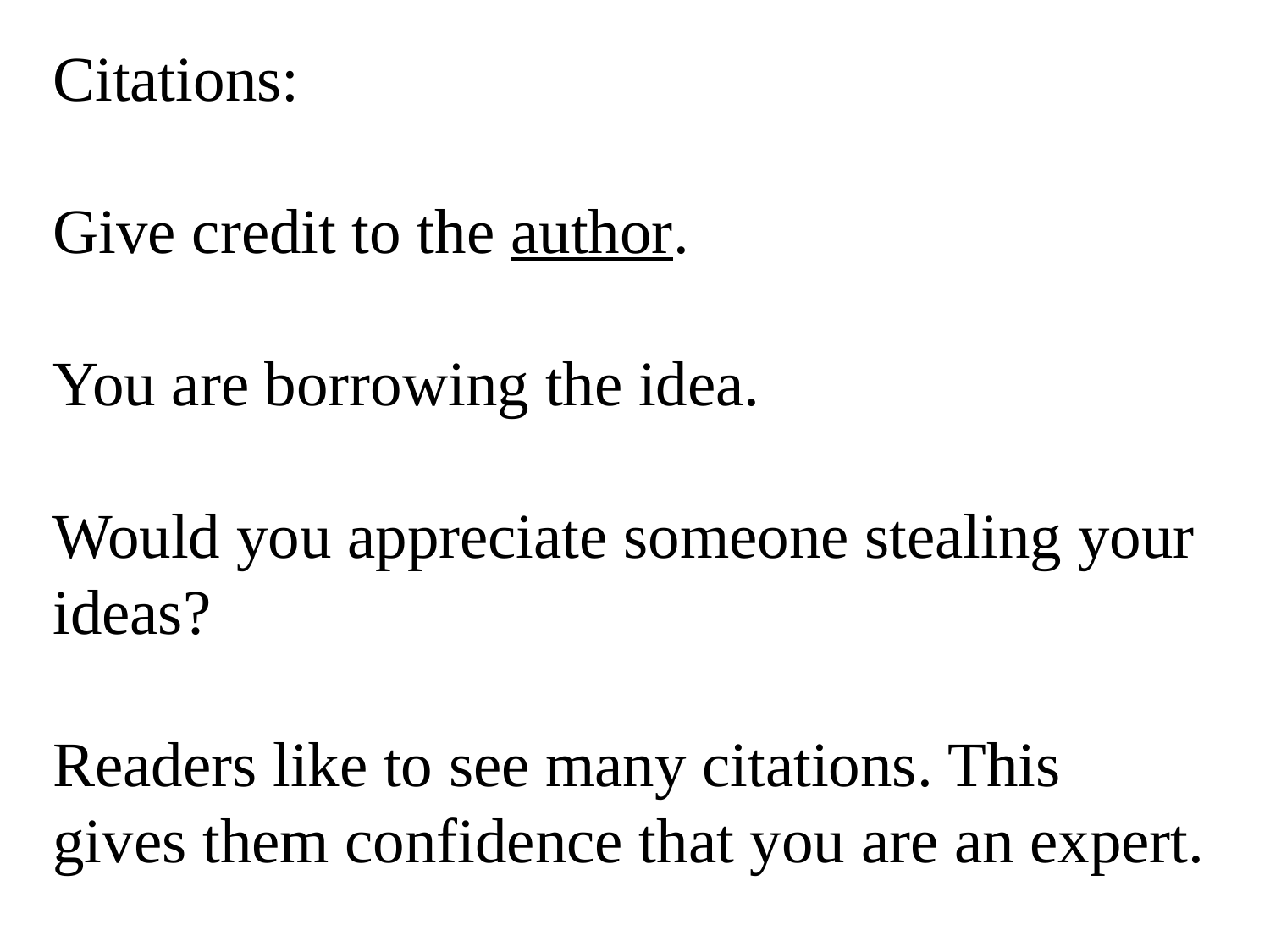

Citations:

Give credit to the author.

You are borrowing the idea.

Would you appreciate someone stealing your ideas?

Readers like to see many citations. This gives them confidence that you are an expert.